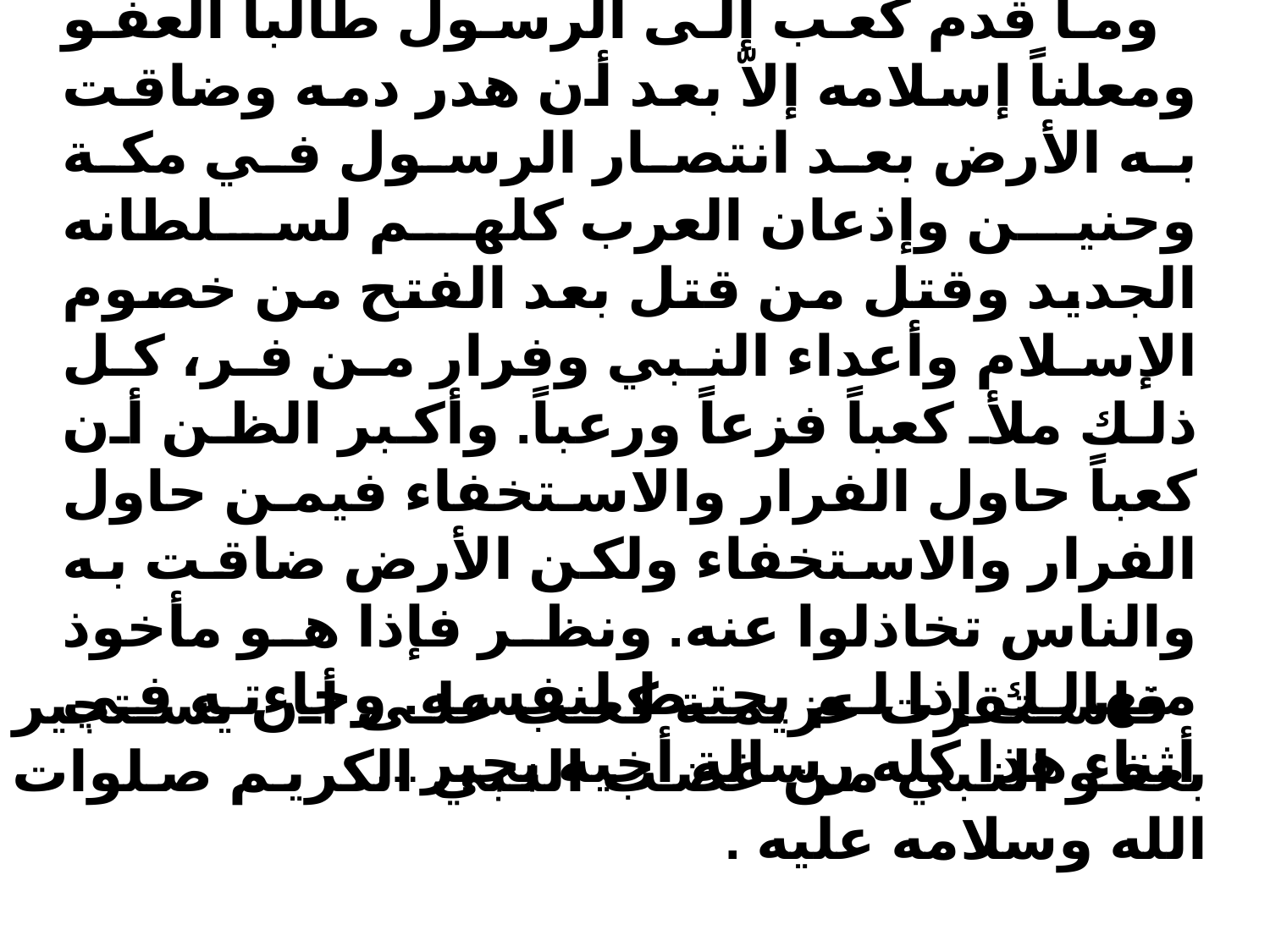

وما قدم كعب إلى الرسول طالباً العفو ومعلناً إسلامه إلاّ بعد أن هدر دمه وضاقت به الأرض بعد انتصار الرسول في مكة وحنين وإذعان العرب كلهم لسلطانه الجديد وقتل من قتل بعد الفتح من خصوم الإسلام وأعداء النبي وفرار من فر، كل ذلك ملأ كعباً فزعاً ورعباً. وأكبر الظن أن كعباً حاول الفرار والاستخفاء فيمن حاول الفرار والاستخفاء ولكن الأرض ضاقت به والناس تخاذلوا عنه. ونظر فإذا هو مأخوذ متهالك إذا لم يحتط لنفسه. وجاءته في أثناء هذا كله رسالة أخيه بجير…
فاستقرت عزيمة كعب على أن يستجير بعفو النبي من غضب النبي الكريم صلوات الله وسلامه عليه .